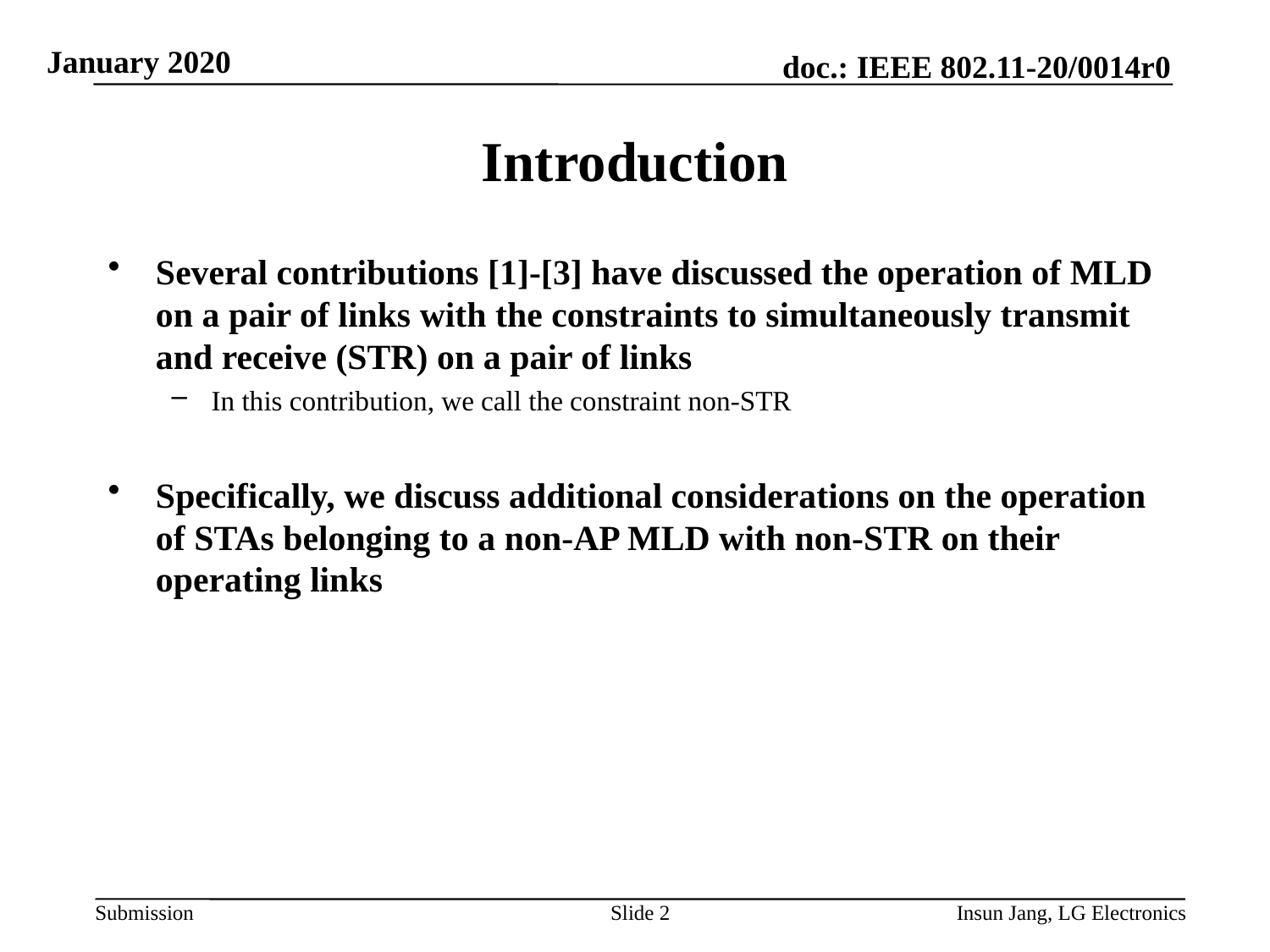

# Introduction
Several contributions [1]-[3] have discussed the operation of MLD on a pair of links with the constraints to simultaneously transmit and receive (STR) on a pair of links
In this contribution, we call the constraint non-STR

Specifically, we discuss additional considerations on the operation of STAs belonging to a non-AP MLD with non-STR on their operating links
Slide 2
Insun Jang, LG Electronics